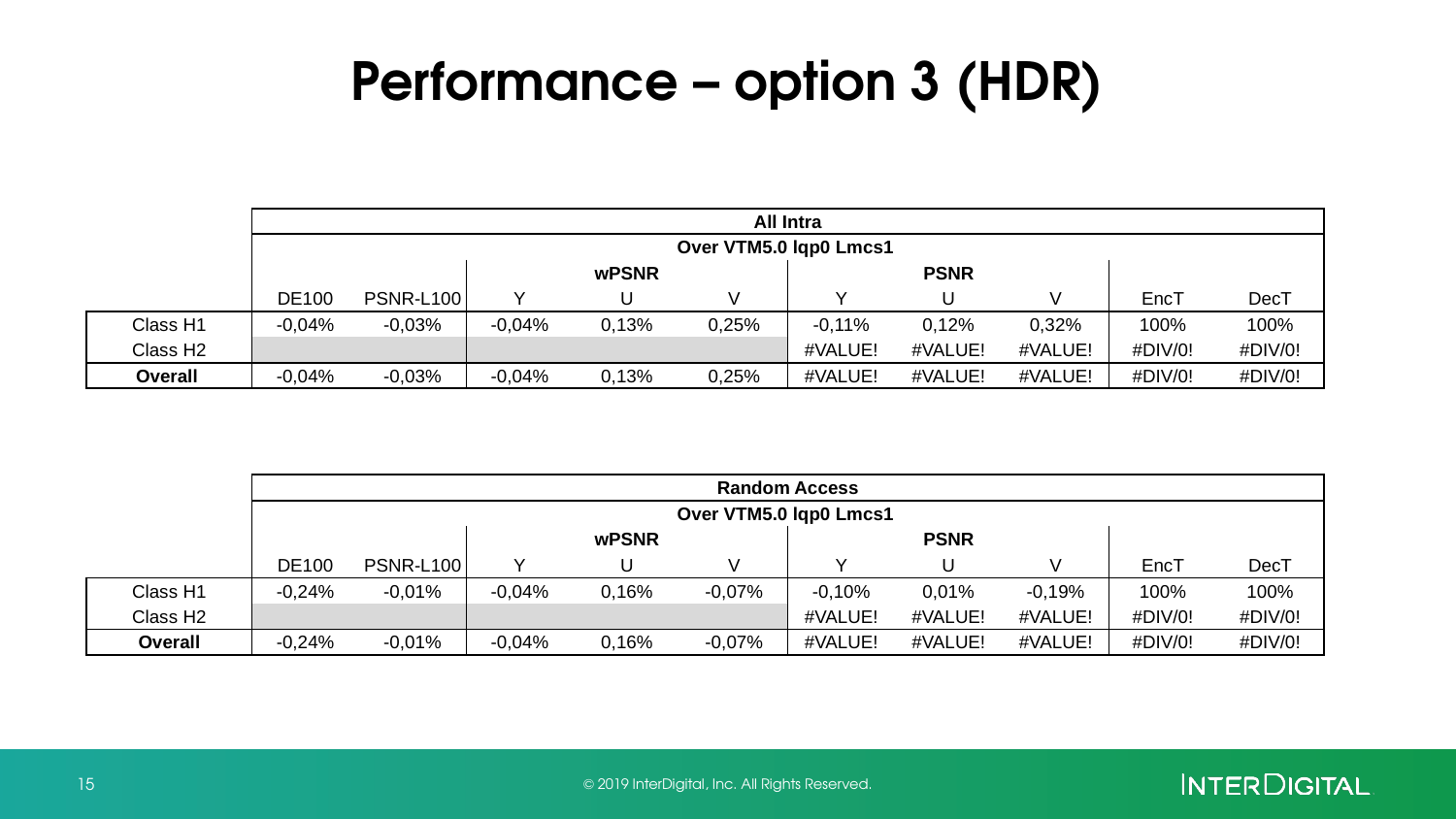

# Performance – option 3 (HDR)

|  | All Intra |  |  |  |  |  |  |  |  |  |
| --- | --- | --- | --- | --- | --- | --- | --- | --- | --- | --- |
|  | Over VTM5.0 lqp0 Lmcs1 |  |  |  |  |  |  |  |  |  |
|  |  |  | wPSNR |  |  | PSNR |  |  |  |  |
|  | DE100 | PSNR-L100 | Y | U | V | Y | U | V | EncT | DecT |
| Class H1 | -0,04% | -0,03% | -0,04% | 0,13% | 0,25% | -0,11% | 0,12% | 0,32% | 100% | 100% |
| Class H2 |  |  |  |  |  | #VALUE! | #VALUE! | #VALUE! | #DIV/0! | #DIV/0! |
| Overall | -0,04% | -0,03% | -0,04% | 0,13% | 0,25% | #VALUE! | #VALUE! | #VALUE! | #DIV/0! | #DIV/0! |
|  | Random Access |  |  |  |  |  |  |  |  |  |
| --- | --- | --- | --- | --- | --- | --- | --- | --- | --- | --- |
|  | Over VTM5.0 lqp0 Lmcs1 |  |  |  |  |  |  |  |  |  |
|  |  |  | wPSNR |  |  | PSNR |  |  |  |  |
|  | DE100 | PSNR-L100 | Y | U | V | Y | U | V | EncT | DecT |
| Class H1 | -0,24% | -0,01% | -0,04% | 0,16% | -0,07% | -0,10% | 0,01% | -0,19% | 100% | 100% |
| Class H2 |  |  |  |  |  | #VALUE! | #VALUE! | #VALUE! | #DIV/0! | #DIV/0! |
| Overall | -0,24% | -0,01% | -0,04% | 0,16% | -0,07% | #VALUE! | #VALUE! | #VALUE! | #DIV/0! | #DIV/0! |
15
© 2019 InterDigital, Inc. All Rights Reserved.